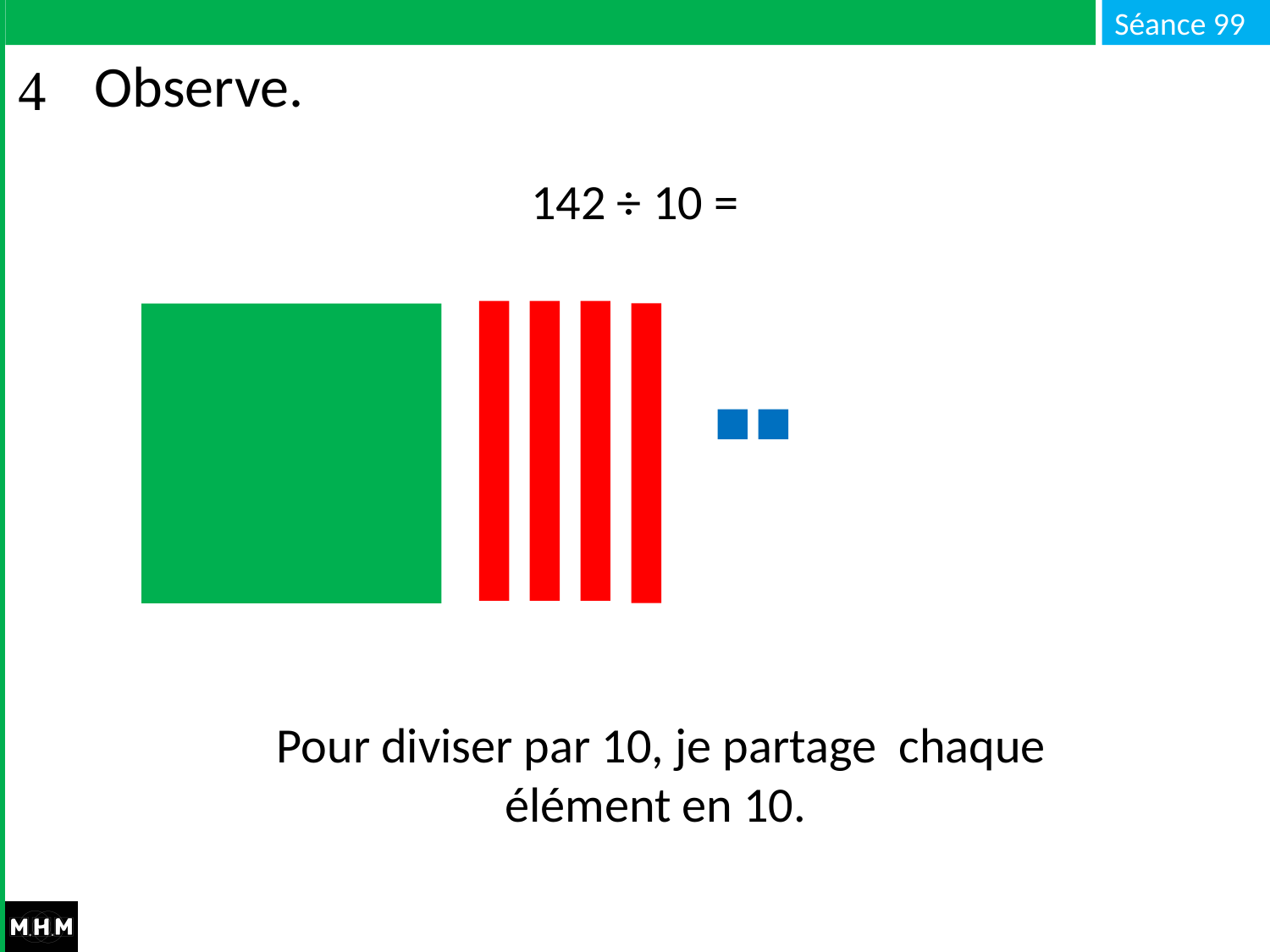

# Observe.
142 ÷ 10 =

Pour diviser par 10, je partage  chaque élément en 10.